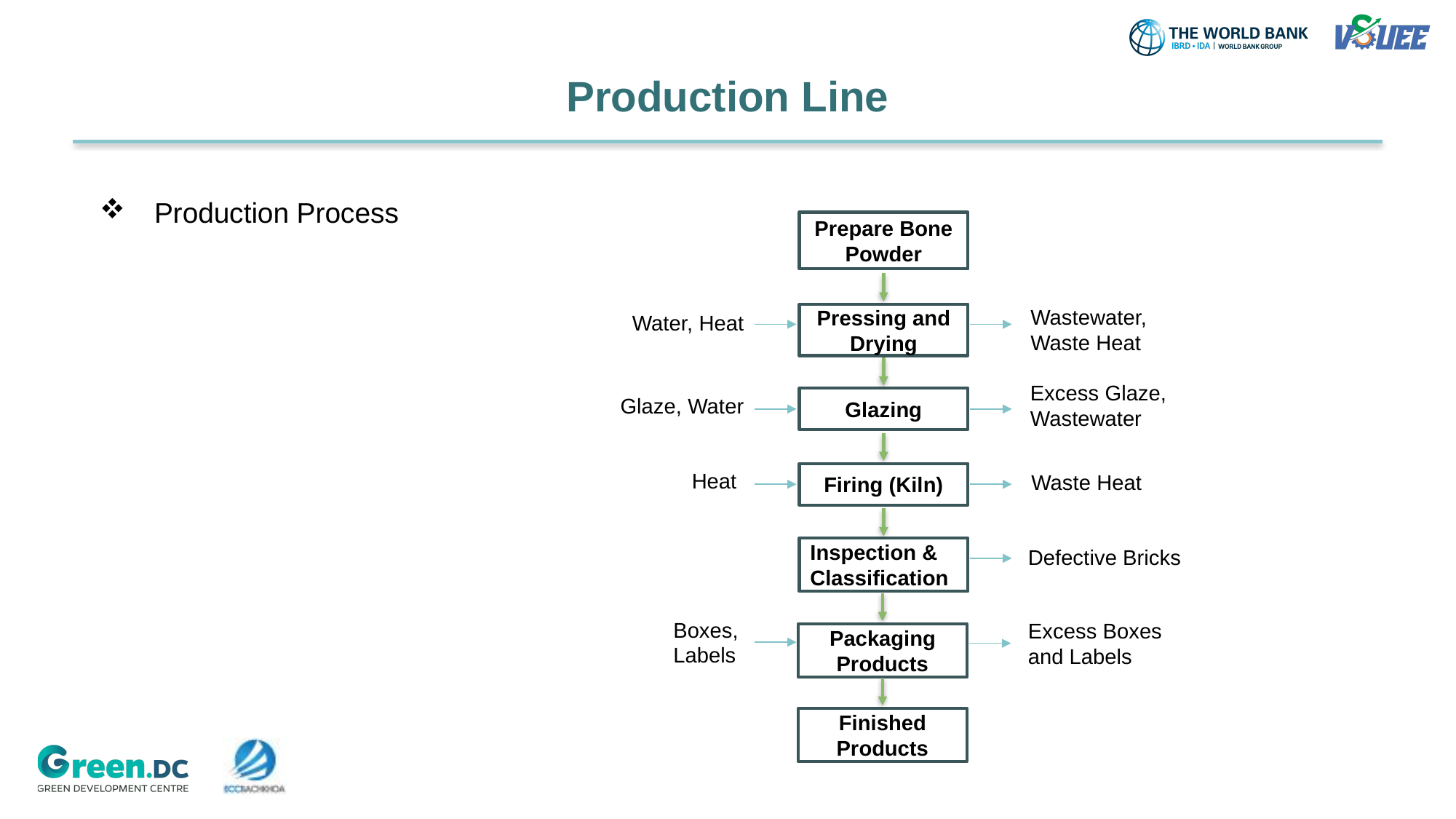

# Production Line
Production Process
Prepare Bone Powder
Wastewater, Waste Heat
Water, Heat
Pressing and Drying
Excess Glaze, Wastewater
Glaze, Water
Glazing
Heat
Firing (Kiln)
Waste Heat
Inspection & Classification
Defective Bricks
Boxes, Labels
Excess Boxes and Labels
Packaging Products
Finished Products